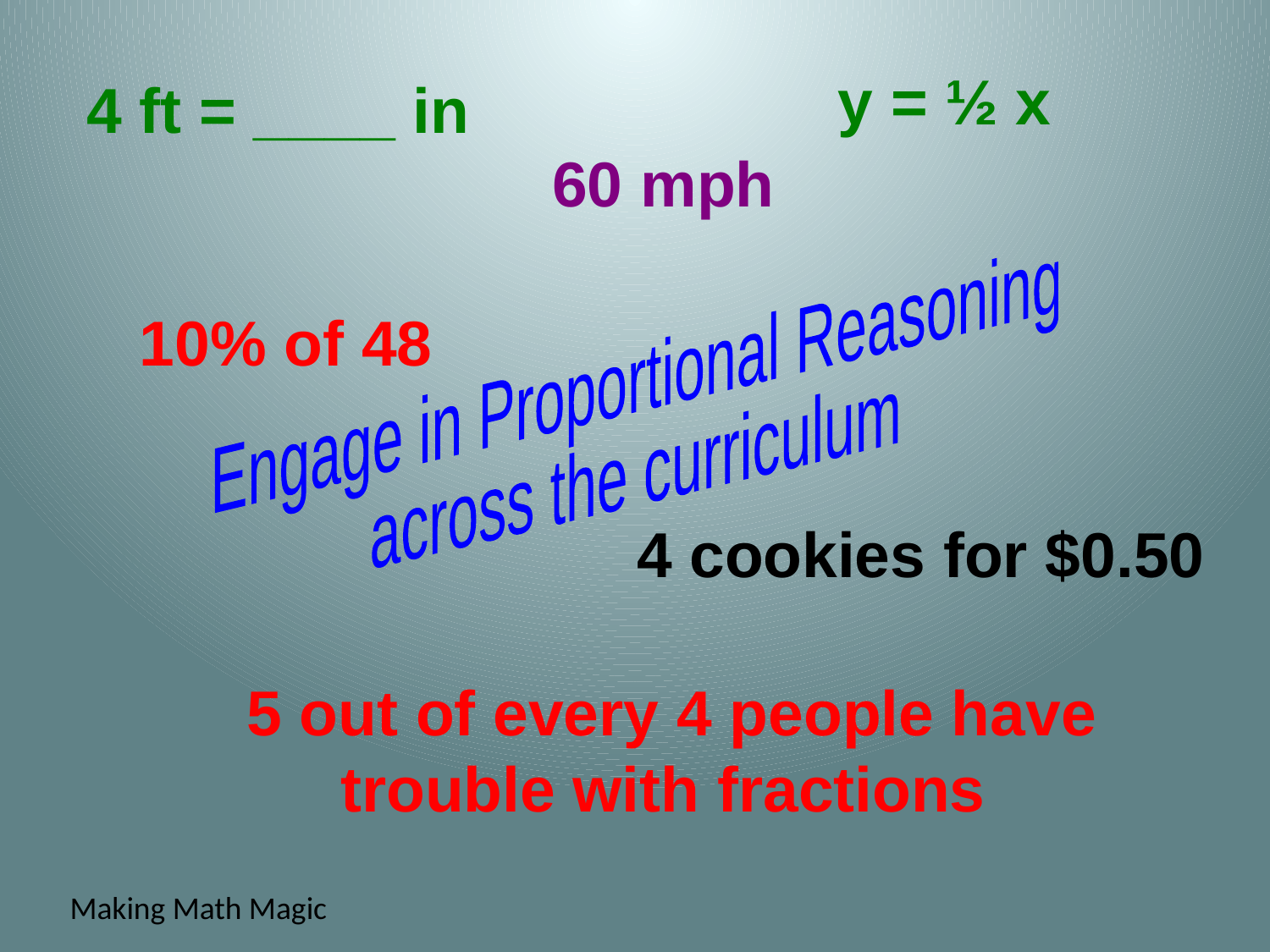

y = ½ x
4 ft = ____ in
60 mph
Engage in Proportional Reasoning
across the curriculum
10% of 48
4 cookies for $0.50
5 out of every 4 people have trouble with fractions

Making Math Magic